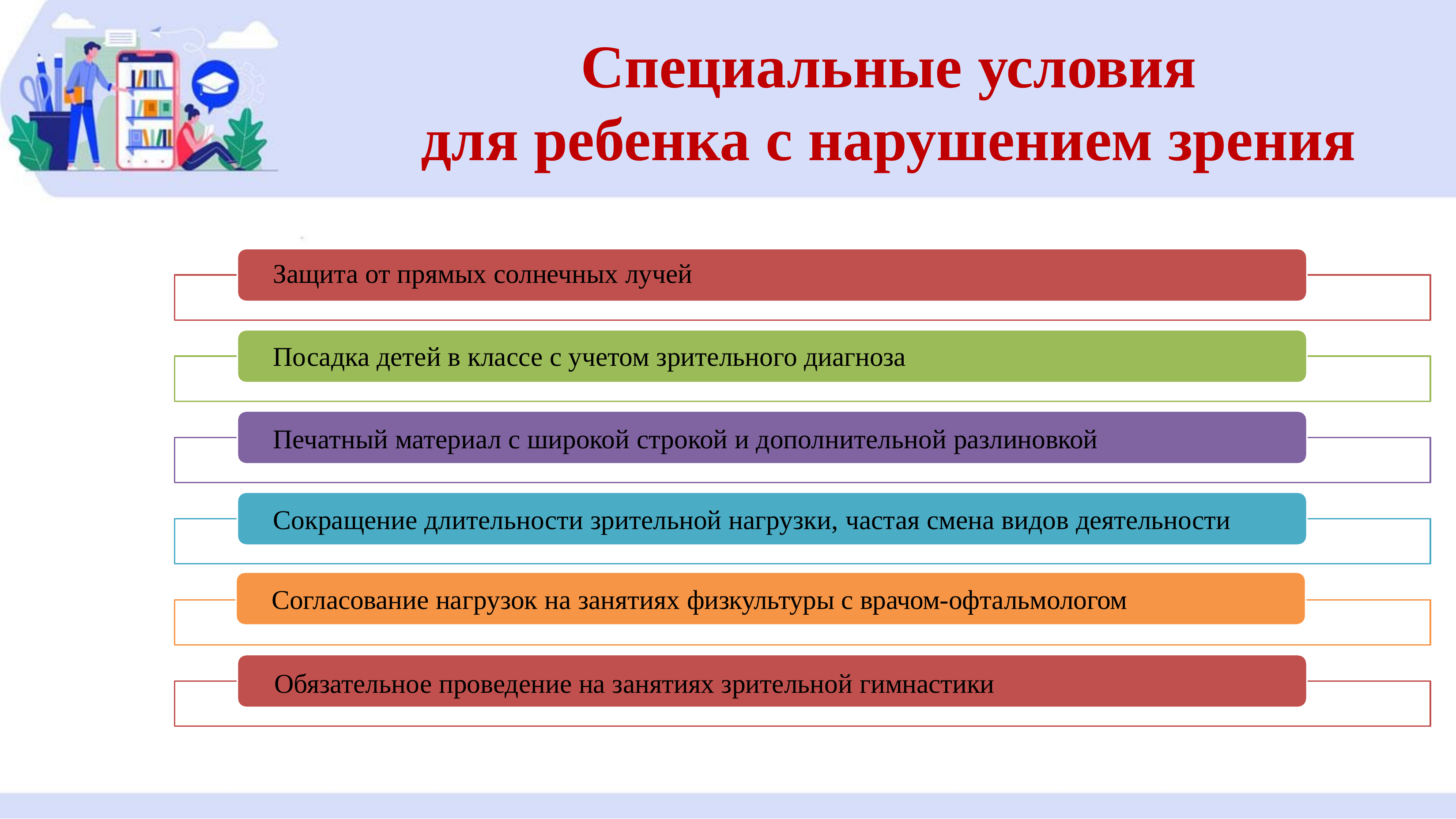

# Специальные условия
для ребенка с нарушением зрения

Защита от прямых солнечных лучей

Посадка детей в классе с учетом зрительного диагноза

Печатный материал с широкой строкой и дополнительной разлиновкой
Сокращение длительности зрительной нагрузки, частая смена видов деятельности Согласование нагрузок на занятиях физкультуры с врачом-офтальмологом

Обязательное проведение на занятиях зрительной гимнастики